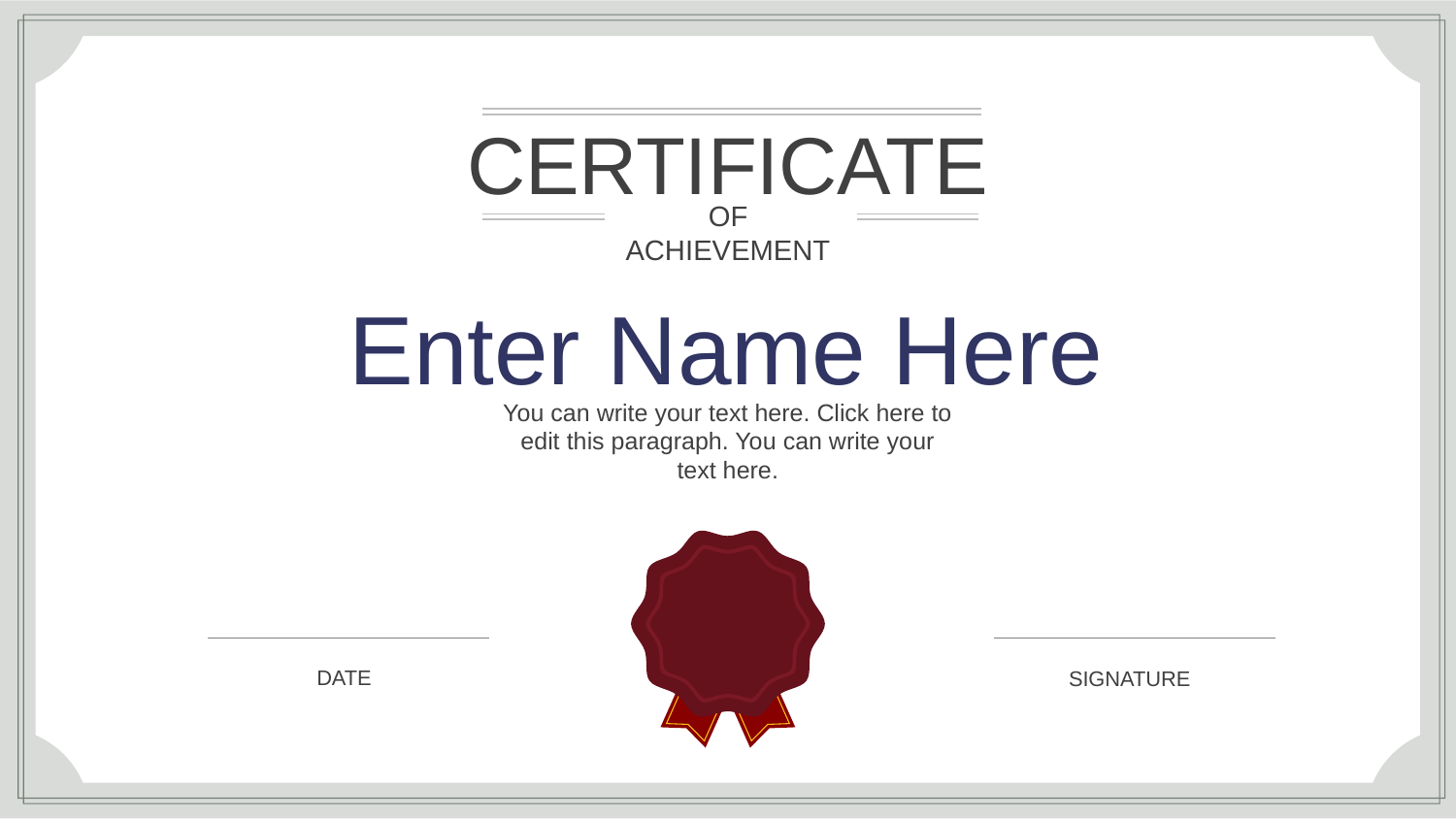

CERTIFICATE
OF ACHIEVEMENT
Enter Name Here
You can write your text here. Click here to edit this paragraph. You can write your text here.

DATE
SIGNATURE